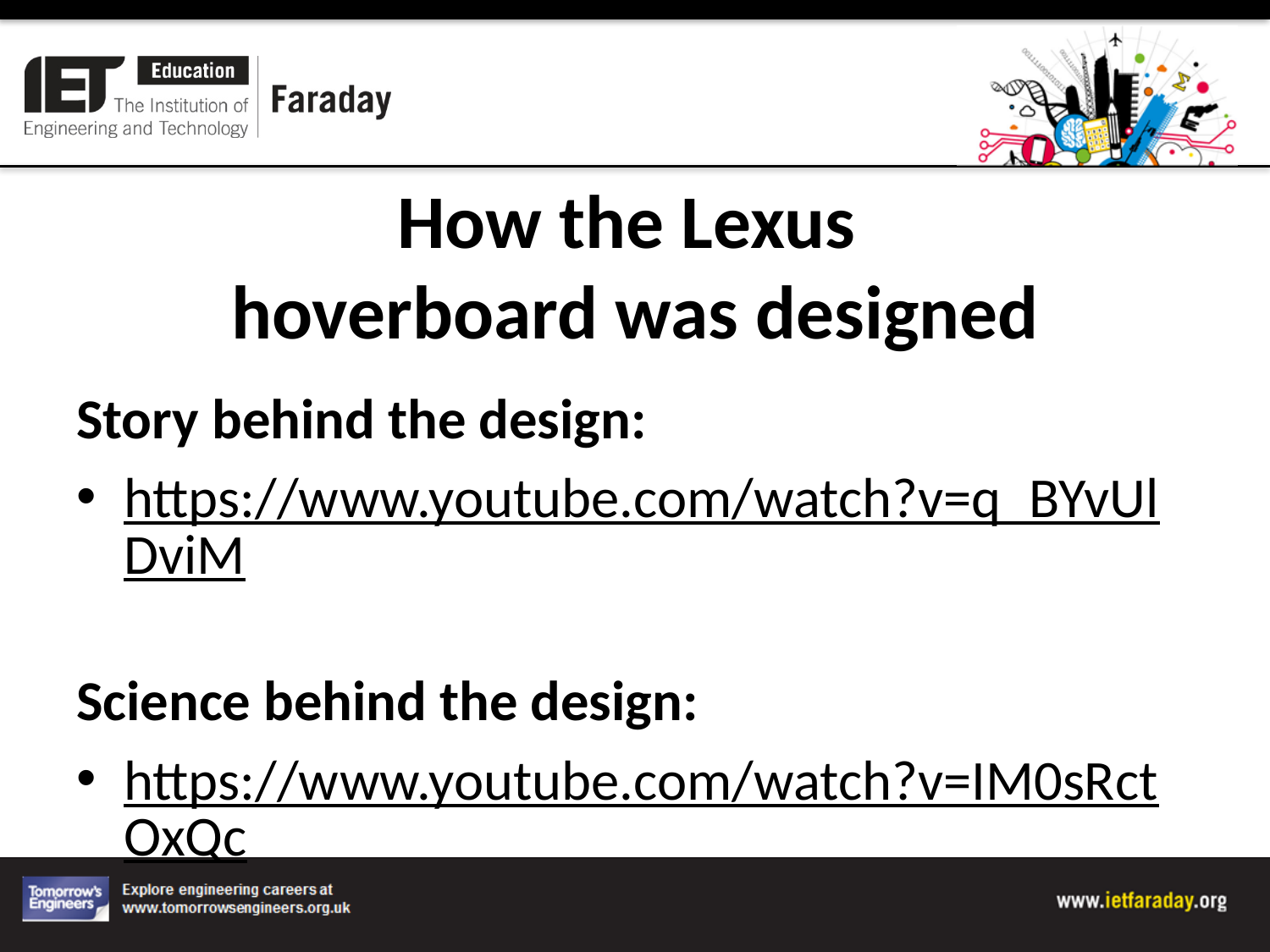

# How the Lexus hoverboard was designed
Story behind the design:
https://www.youtube.com/watch?v=q_BYvUlDviM
Science behind the design:
https://www.youtube.com/watch?v=IM0sRctOxQc